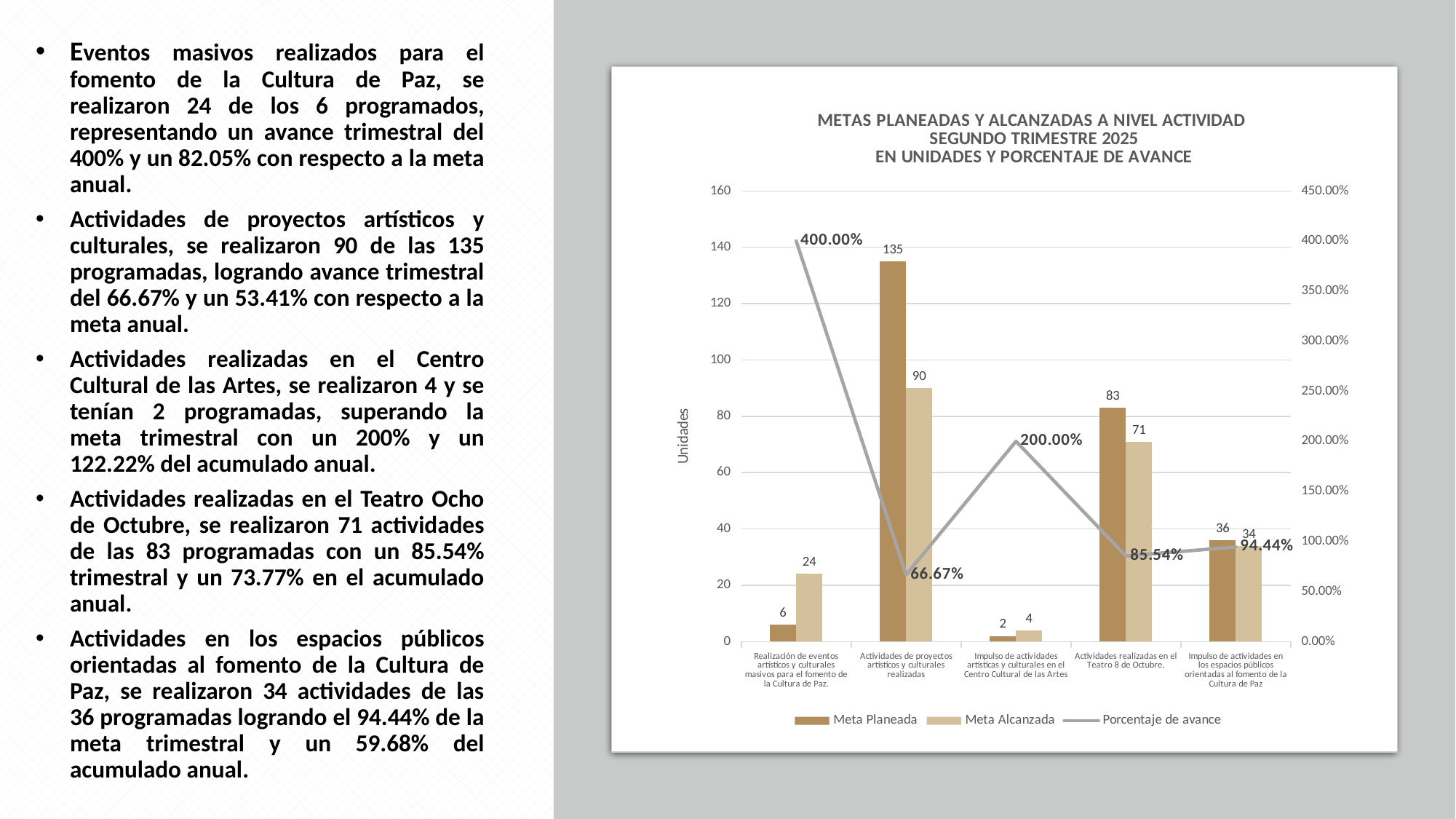

Eventos masivos realizados para el fomento de la Cultura de Paz, se realizaron 24 de los 6 programados, representando un avance trimestral del 400% y un 82.05% con respecto a la meta anual.
Actividades de proyectos artísticos y culturales, se realizaron 90 de las 135 programadas, logrando avance trimestral del 66.67% y un 53.41% con respecto a la meta anual.
Actividades realizadas en el Centro Cultural de las Artes, se realizaron 4 y se tenían 2 programadas, superando la meta trimestral con un 200% y un 122.22% del acumulado anual.
Actividades realizadas en el Teatro Ocho de Octubre, se realizaron 71 actividades de las 83 programadas con un 85.54% trimestral y un 73.77% en el acumulado anual.
Actividades en los espacios públicos orientadas al fomento de la Cultura de Paz, se realizaron 34 actividades de las 36 programadas logrando el 94.44% de la meta trimestral y un 59.68% del acumulado anual.

### Chart: METAS PLANEADAS Y ALCANZADAS A NIVEL ACTIVIDAD
SEGUNDO TRIMESTRE 2025
EN UNIDADES Y PORCENTAJE DE AVANCE

| Category | Meta Planeada | Meta Alcanzada |  |
|---|---|---|---|
| Realización de eventos artísticos y culturales masivos para el fomento de la Cultura de Paz. | 6.0 | 24.0 | 4.0 |
| Actividades de proyectos artísticos y culturales realizadas | 135.0 | 90.0 | 0.6666666666666666 |
| Impulso de actividades artísticas y culturales en el Centro Cultural de las Artes | 2.0 | 4.0 | 2.0 |
| Actividades realizadas en el Teatro 8 de Octubre. | 83.0 | 71.0 | 0.8554216867469879 |
| Impulso de actividades en los espacios públicos orientadas al fomento de la Cultura de Paz | 36.0 | 34.0 | 0.9444444444444444 |